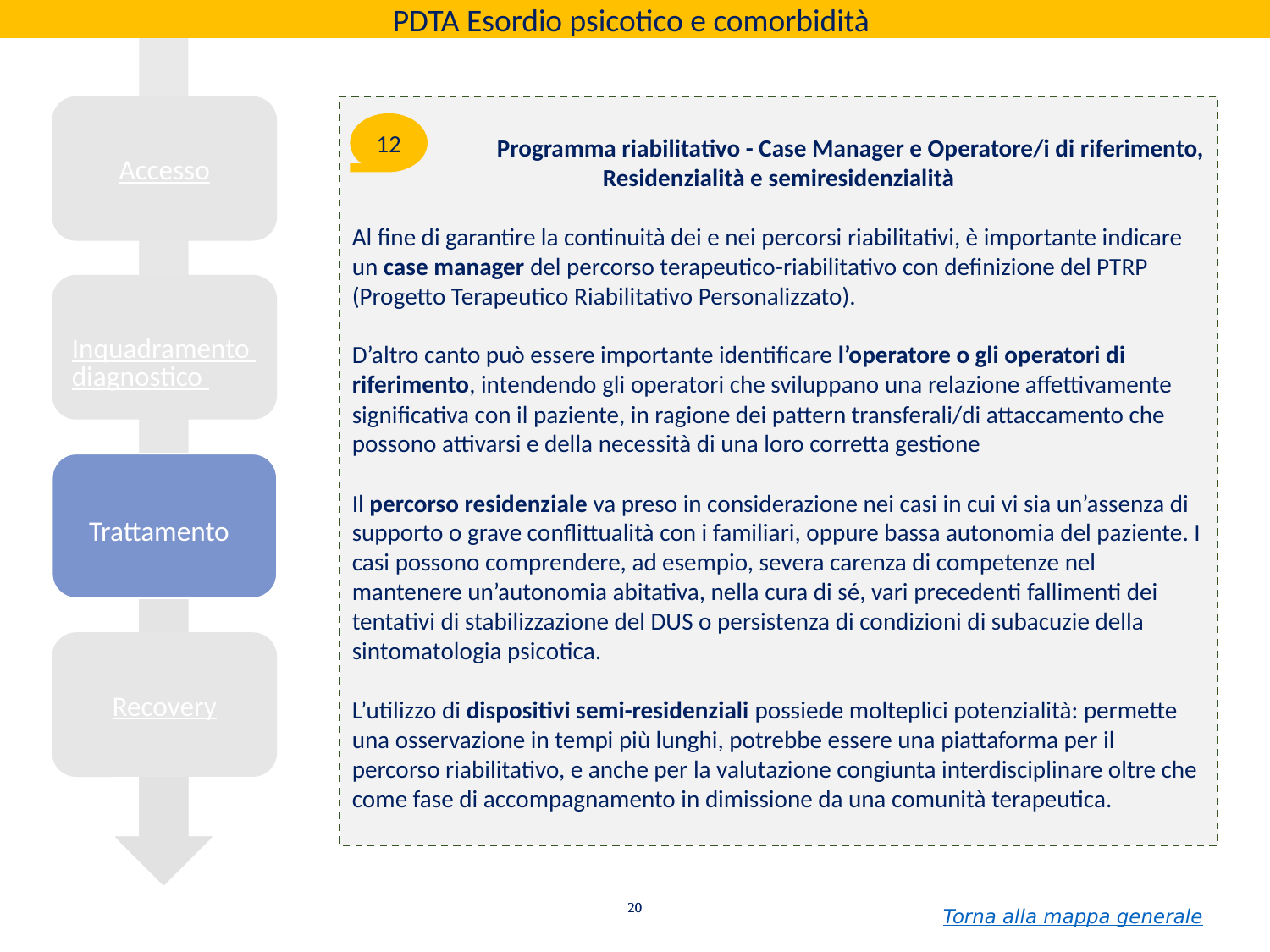

PDTA Esordio psicotico e comorbidità

Accesso

	   Programma riabilitativo - Case Manager e Operatore/i di riferimento, Residenzialità e semiresidenzialità

Al fine di garantire la continuità dei e nei percorsi riabilitativi, è importante indicare un case manager del percorso terapeutico-riabilitativo con definizione del PTRP (Progetto Terapeutico Riabilitativo Personalizzato).

D’altro canto può essere importante identificare l’operatore o gli operatori di riferimento, intendendo gli operatori che sviluppano una relazione affettivamente significativa con il paziente, in ragione dei pattern transferali/di attaccamento che possono attivarsi e della necessità di una loro corretta gestione

Il percorso residenziale va preso in considerazione nei casi in cui vi sia un’assenza di supporto o grave conflittualità con i familiari, oppure bassa autonomia del paziente. I casi possono comprendere, ad esempio, severa carenza di competenze nel mantenere un’autonomia abitativa, nella cura di sé, vari precedenti fallimenti dei tentativi di stabilizzazione del DUS o persistenza di condizioni di subacuzie della sintomatologia psicotica.

L’utilizzo di dispositivi semi-residenziali possiede molteplici potenzialità: permette una osservazione in tempi più lunghi, potrebbe essere una piattaforma per il percorso riabilitativo, e anche per la valutazione congiunta interdisciplinare oltre che come fase di accompagnamento in dimissione da una comunità terapeutica.

12
Inquadramento diagnostico
Trattamento
Recovery
Torna alla mappa generale